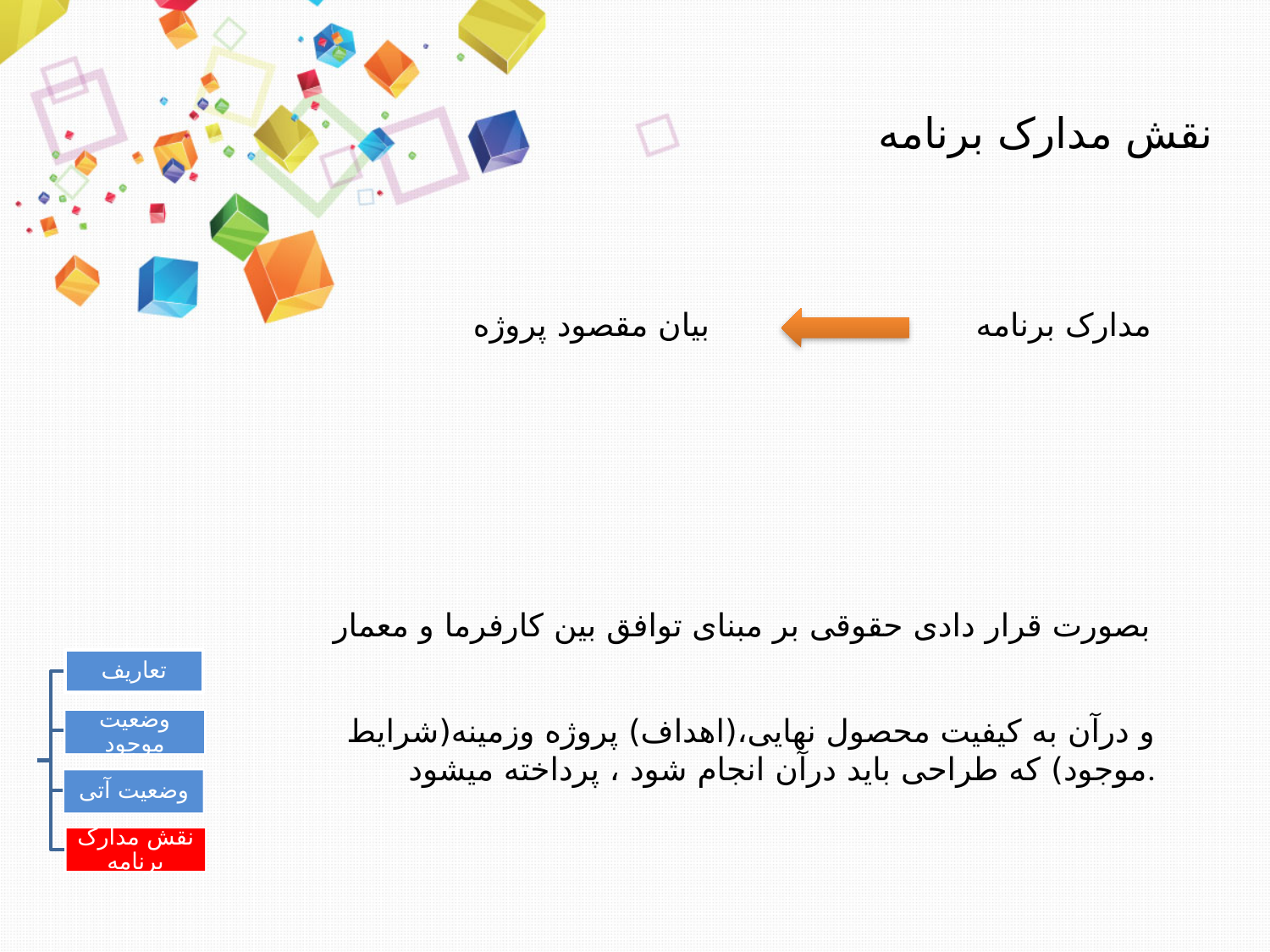

نقش مدارک برنامه
بیان مقصود پروژه
مدارک برنامه

بصورت قرار دادی حقوقی بر مبنای توافق بین کارفرما و معمار

تعاریف

و درآن به کیفیت محصول نهایی،(اهداف) پروژه وزمینه(شرایط موجود) که طراحی باید درآن انجام شود ، پرداخته میشود.

وضعیت موجود

وضعیت آتی

نقش مدارک برنامه